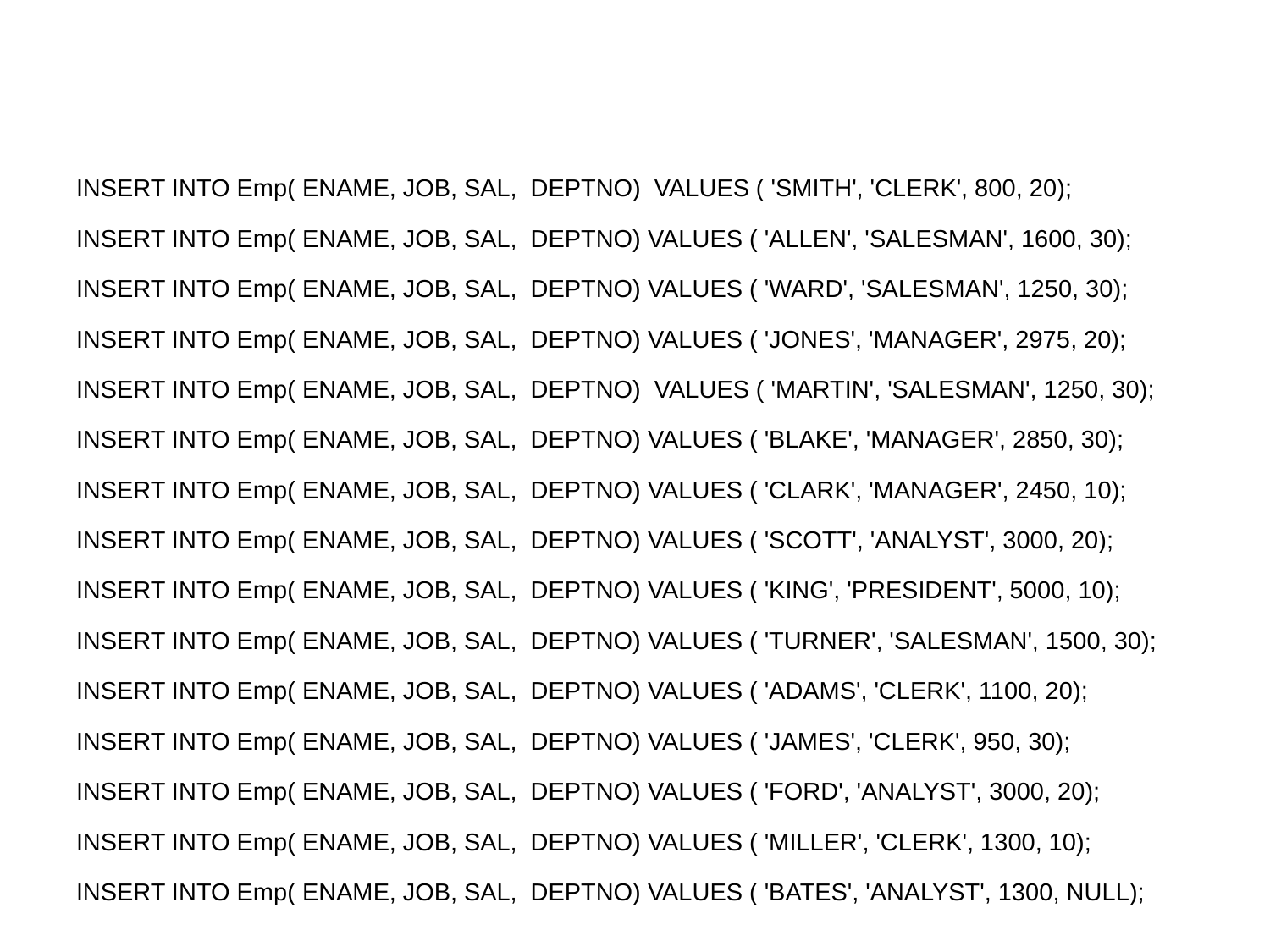

#
INSERT INTO Emp( ENAME, JOB, SAL,  DEPTNO)  VALUES ( 'SMITH', 'CLERK', 800, 20);
INSERT INTO Emp( ENAME, JOB, SAL,  DEPTNO) VALUES ( 'ALLEN', 'SALESMAN', 1600, 30);
INSERT INTO Emp( ENAME, JOB, SAL,  DEPTNO) VALUES ( 'WARD', 'SALESMAN', 1250, 30);
INSERT INTO Emp( ENAME, JOB, SAL,  DEPTNO) VALUES ( 'JONES', 'MANAGER', 2975, 20);
INSERT INTO Emp( ENAME, JOB, SAL,  DEPTNO)  VALUES ( 'MARTIN', 'SALESMAN', 1250, 30);
INSERT INTO Emp( ENAME, JOB, SAL,  DEPTNO) VALUES ( 'BLAKE', 'MANAGER', 2850, 30);
INSERT INTO Emp( ENAME, JOB, SAL,  DEPTNO) VALUES ( 'CLARK', 'MANAGER', 2450, 10);
INSERT INTO Emp( ENAME, JOB, SAL,  DEPTNO) VALUES ( 'SCOTT', 'ANALYST', 3000, 20);
INSERT INTO Emp( ENAME, JOB, SAL,  DEPTNO) VALUES ( 'KING', 'PRESIDENT', 5000, 10);
INSERT INTO Emp( ENAME, JOB, SAL,  DEPTNO) VALUES ( 'TURNER', 'SALESMAN', 1500, 30);
INSERT INTO Emp( ENAME, JOB, SAL,  DEPTNO) VALUES ( 'ADAMS', 'CLERK', 1100, 20);
INSERT INTO Emp( ENAME, JOB, SAL,  DEPTNO) VALUES ( 'JAMES', 'CLERK', 950, 30);
INSERT INTO Emp( ENAME, JOB, SAL,  DEPTNO) VALUES ( 'FORD', 'ANALYST', 3000, 20);
INSERT INTO Emp( ENAME, JOB, SAL,  DEPTNO) VALUES ( 'MILLER', 'CLERK', 1300, 10);
INSERT INTO Emp( ENAME, JOB, SAL,  DEPTNO) VALUES ( 'BATES', 'ANALYST', 1300, NULL);